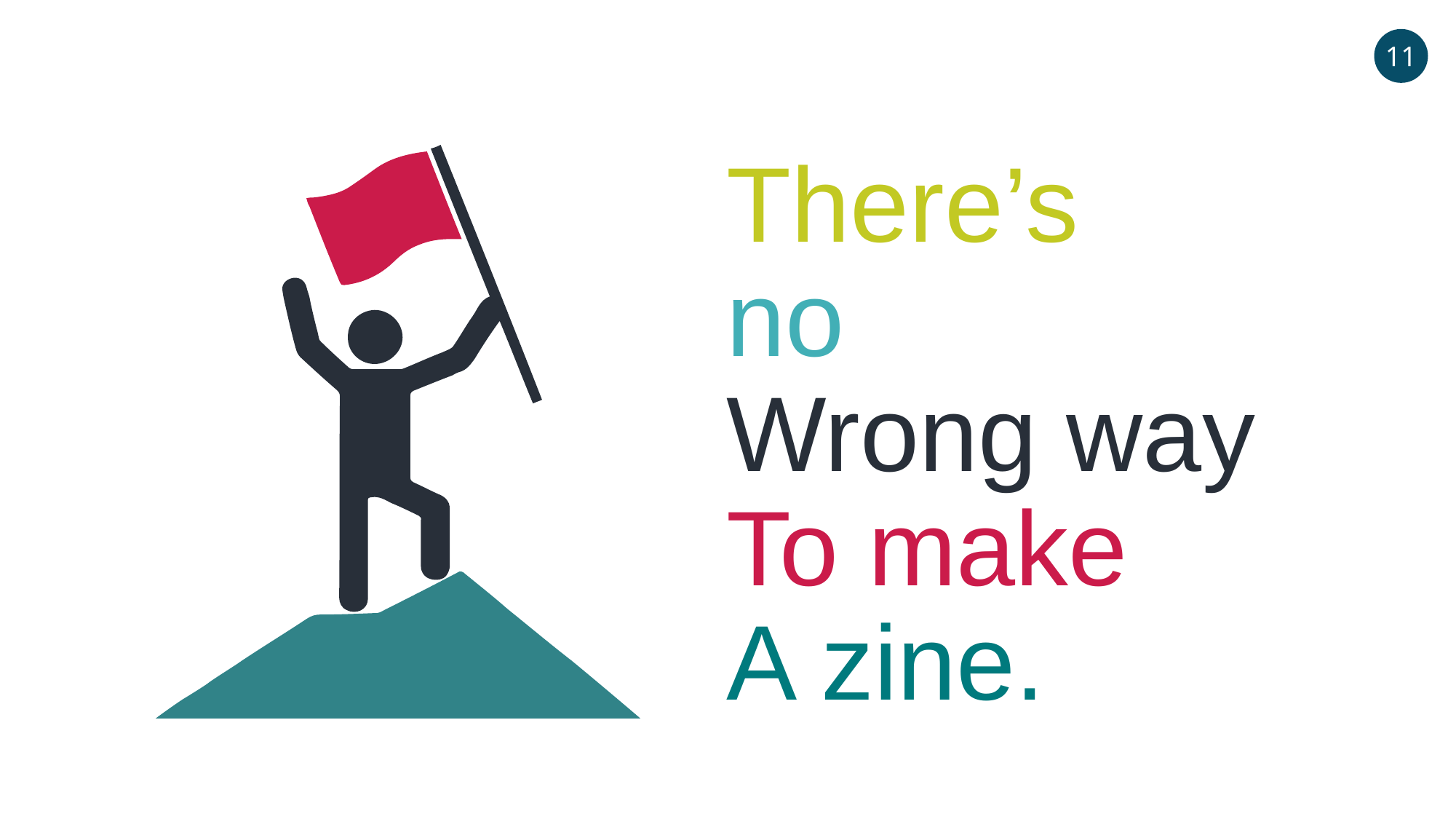

11

There’s
no
Wrong way
To make
A zine.